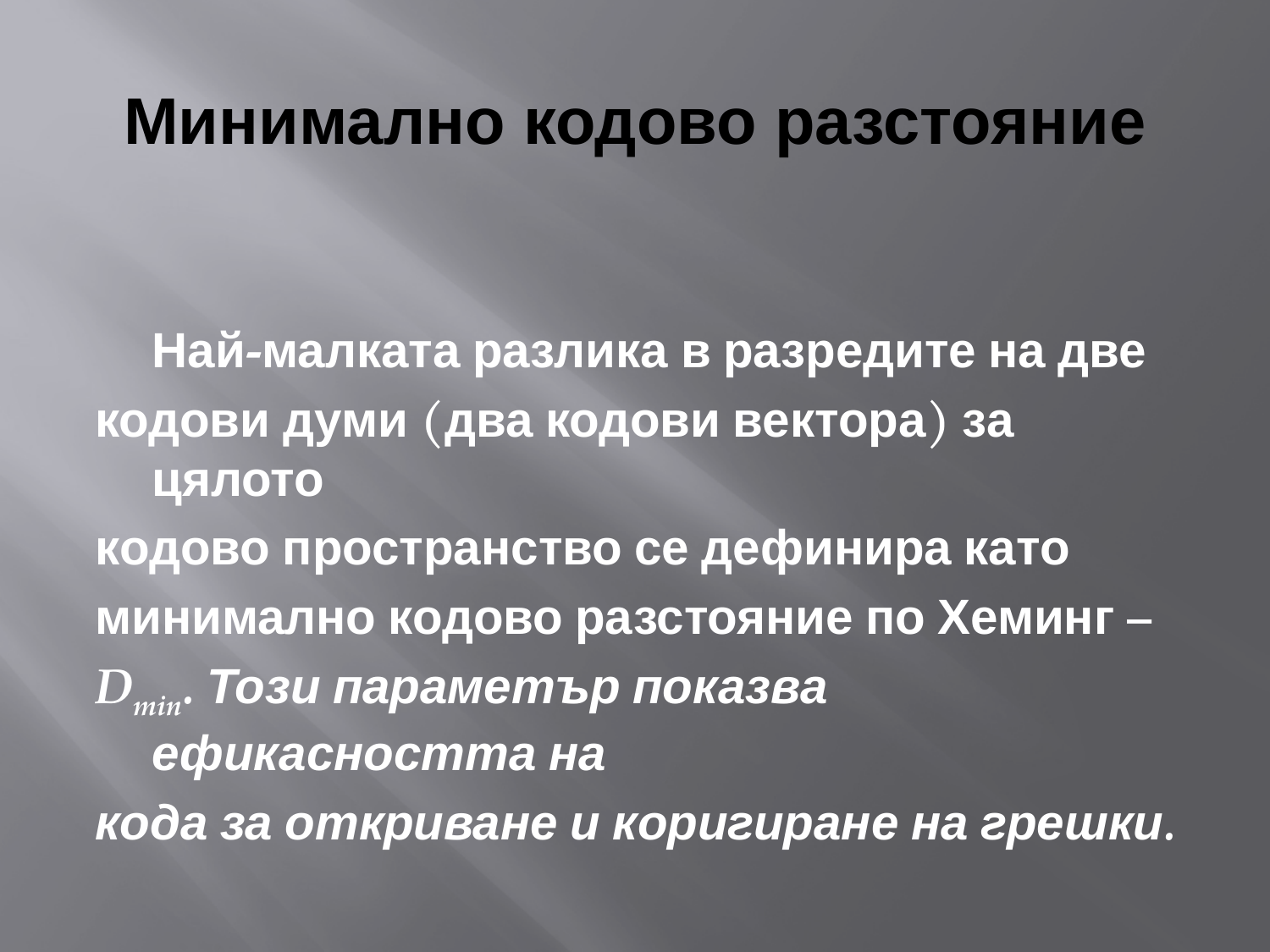

# Минимално кодово разстояние
	Най-малката разлика в разредите на две
кодови думи (два кодови вектора) за цялото
кодово пространство се дефинира като
минимално кодово разстояние по Хеминг –
Dmin. Този параметър показва ефикасността на
кода за откриване и коригиране на грешки.